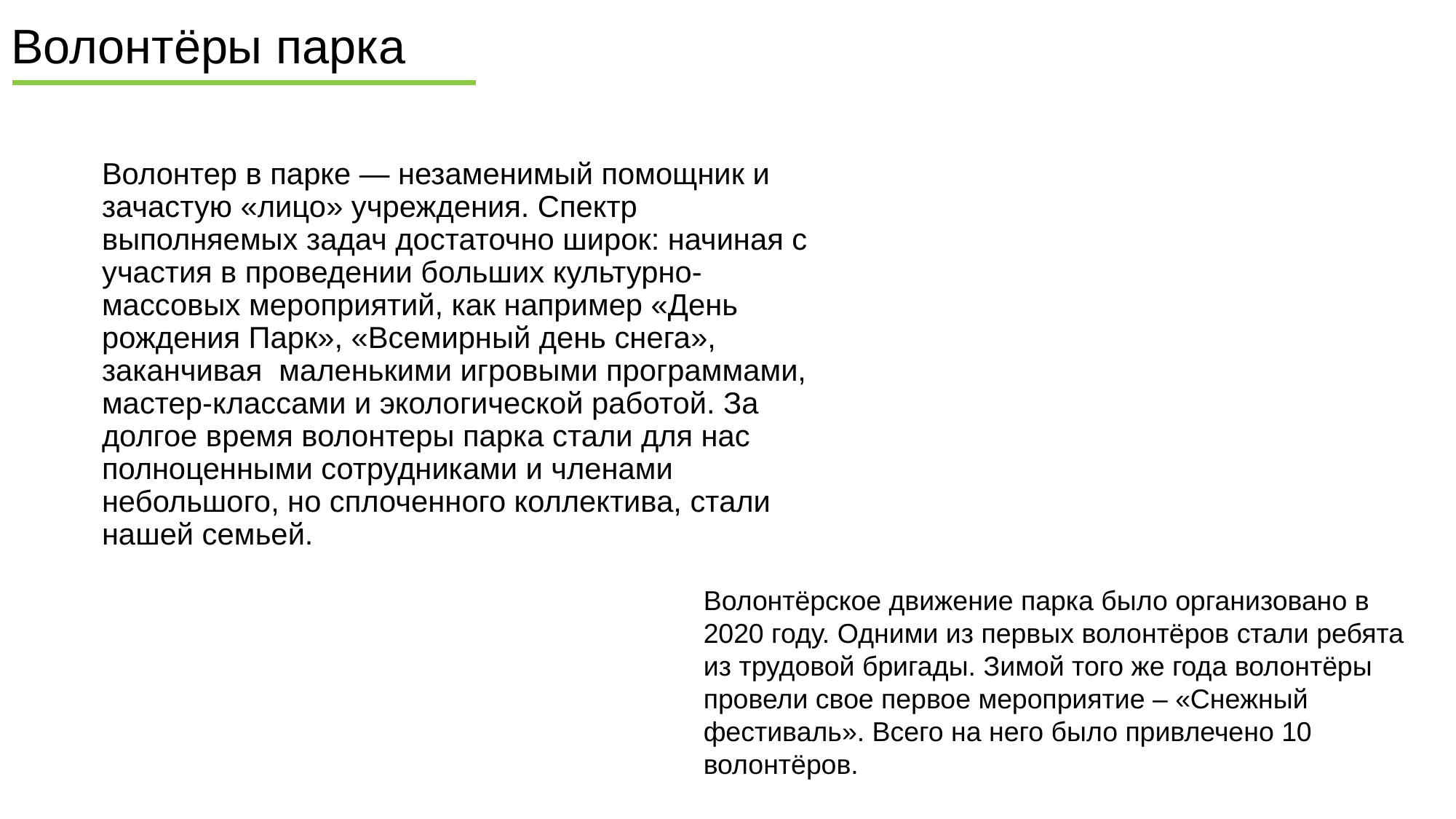

Волонтёры парка
Волонтер в парке — незаменимый помощник и зачастую «лицо» учреждения. Спектр выполняемых задач достаточно широк: начиная с участия в проведении больших культурно-массовых мероприятий, как например «День рождения Парк», «Всемирный день снега», заканчивая  маленькими игровыми программами, мастер-классами и экологической работой. За долгое время волонтеры парка стали для нас полноценными сотрудниками и членами небольшого, но сплоченного коллектива, стали нашей семьей.
Волонтёрское движение парка было организовано в 2020 году. Одними из первых волонтёров стали ребята из трудовой бригады. Зимой того же года волонтёры провели свое первое мероприятие – «Снежный фестиваль». Всего на него было привлечено 10 волонтёров.